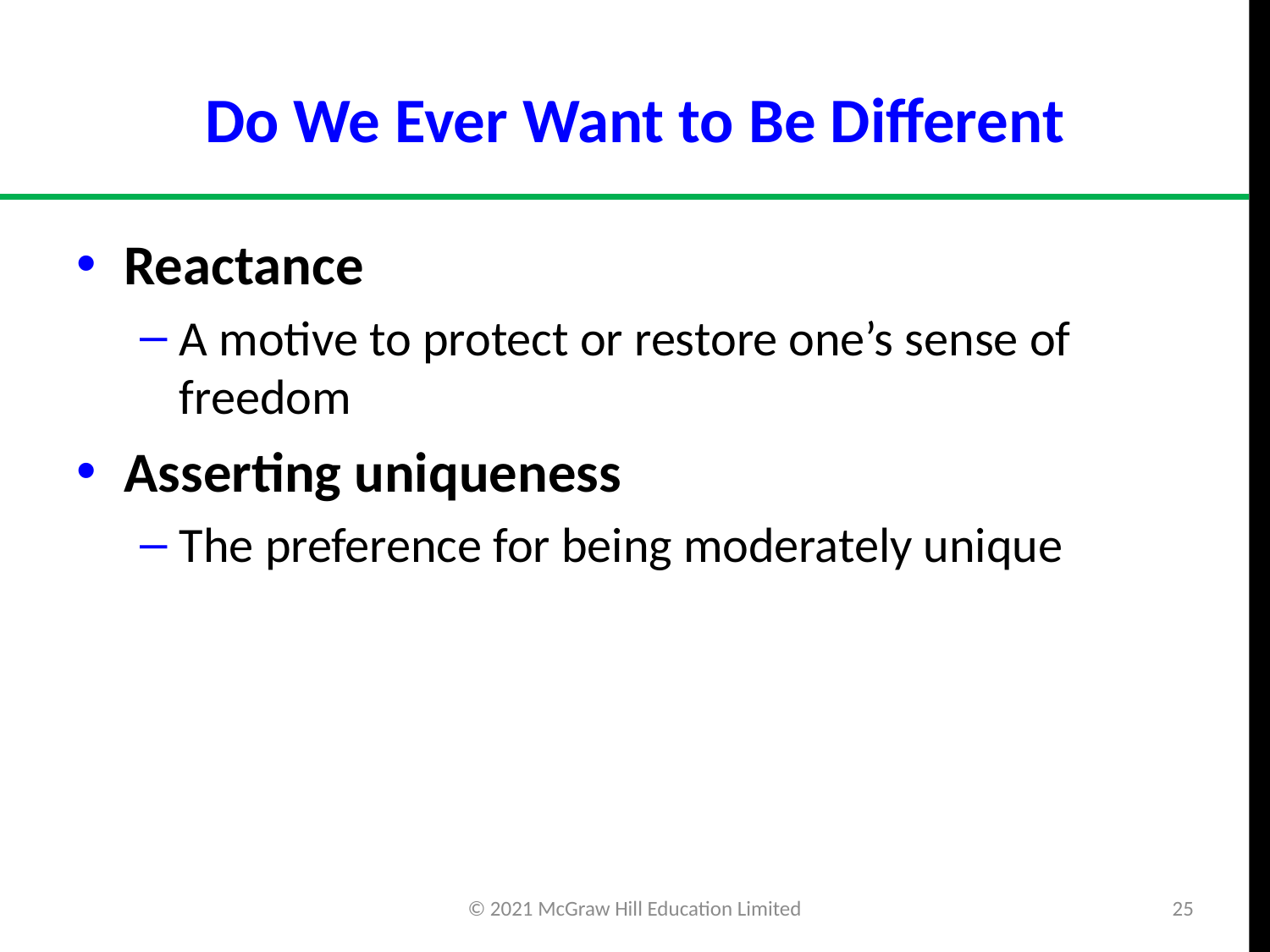

# Do We Ever Want to Be Different
Reactance
A motive to protect or restore one’s sense of freedom
Asserting uniqueness
The preference for being moderately unique

© 2021 McGraw Hill Education Limited
25